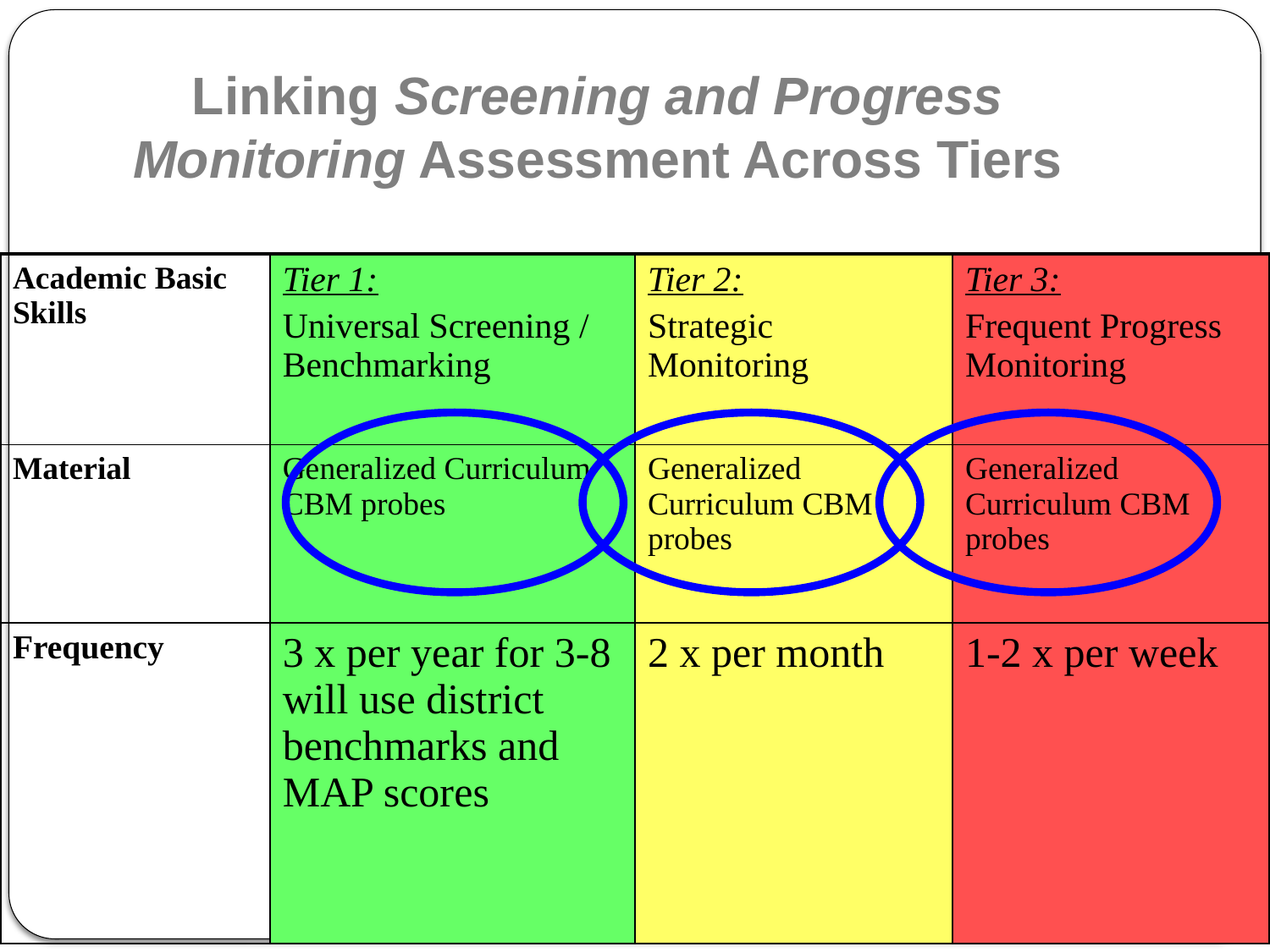

# Linking Screening and Progress Monitoring Assessment Across Tiers
| Academic Basic Skills | Tier 1: Universal Screening / Benchmarking | Tier 2: Strategic Monitoring | Tier 3: Frequent Progress Monitoring |
| --- | --- | --- | --- |
| Material | Generalized Curriculum CBM probes | Generalized Curriculum CBM probes | Generalized Curriculum CBM probes |
| Frequency | 3 x per year for 3-8 will use district benchmarks and MAP scores | 2 x per month | 1-2 x per week |